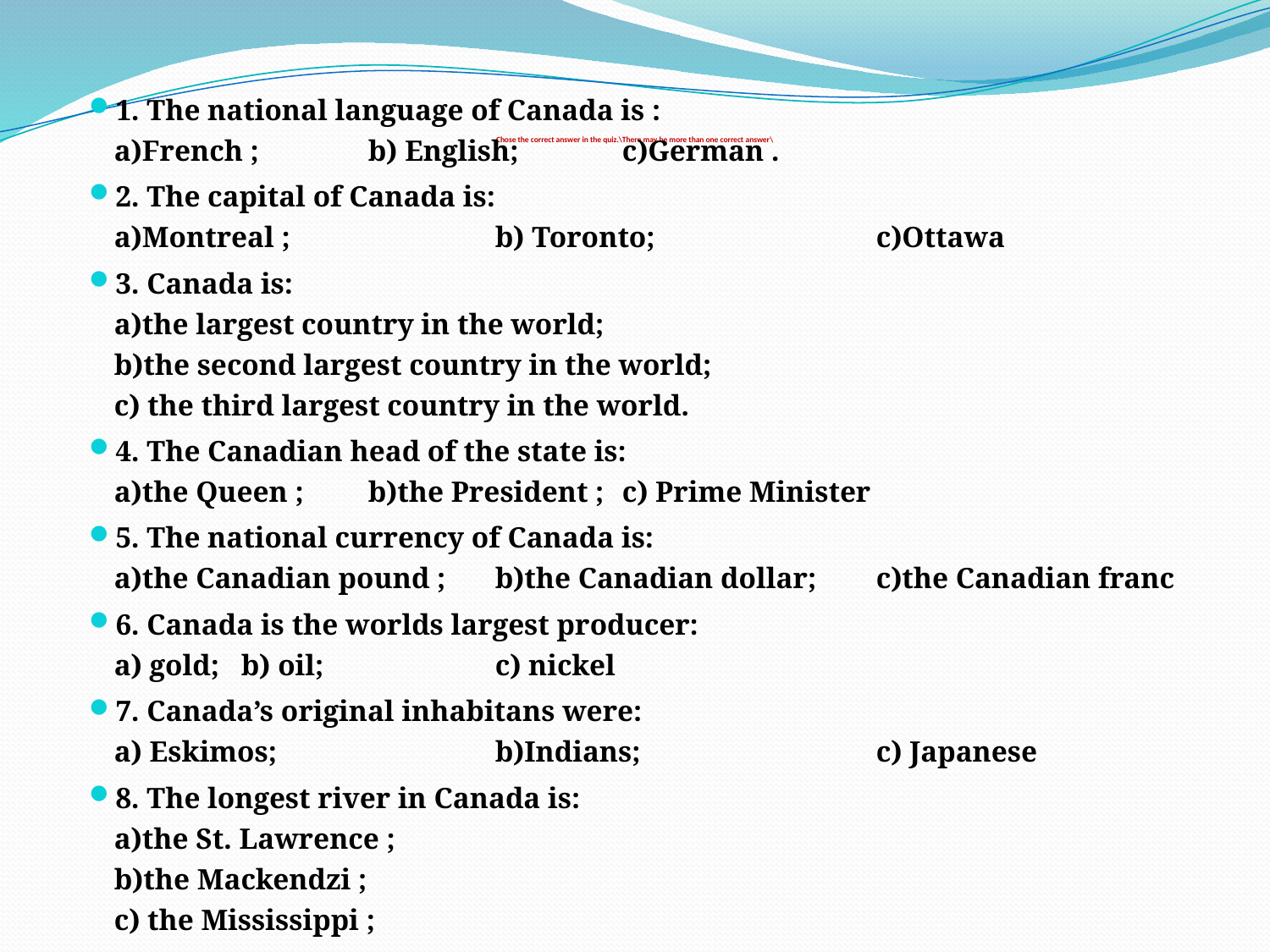

# Chose the correct answer in the quiz.\There may be more than one correct answer\
1. The national language of Canada is :
a)French ;	b) English;	c)German .
2. The capital of Canada is:
a)Montreal ;		b) Toronto; 		c)Ottawa
3. Canada is:
a)the largest country in the world;
b)the second largest country in the world;
c) the third largest country in the world.
4. The Canadian head of the state is:
a)the Queen ;	b)the President ; 	c) Prime Minister
5. The national currency of Canada is:
a)the Canadian pound ;	b)the Canadian dollar;	c)the Canadian franc
6. Canada is the worlds largest producer:
a) gold;	b) oil;		c) nickel
7. Canada’s original inhabitans were:
a) Eskimos;		b)Indians;		c) Japanese
8. The longest river in Canada is:
a)the St. Lawrence ;
b)the Mackendzi ;
c) the Mississippi ;